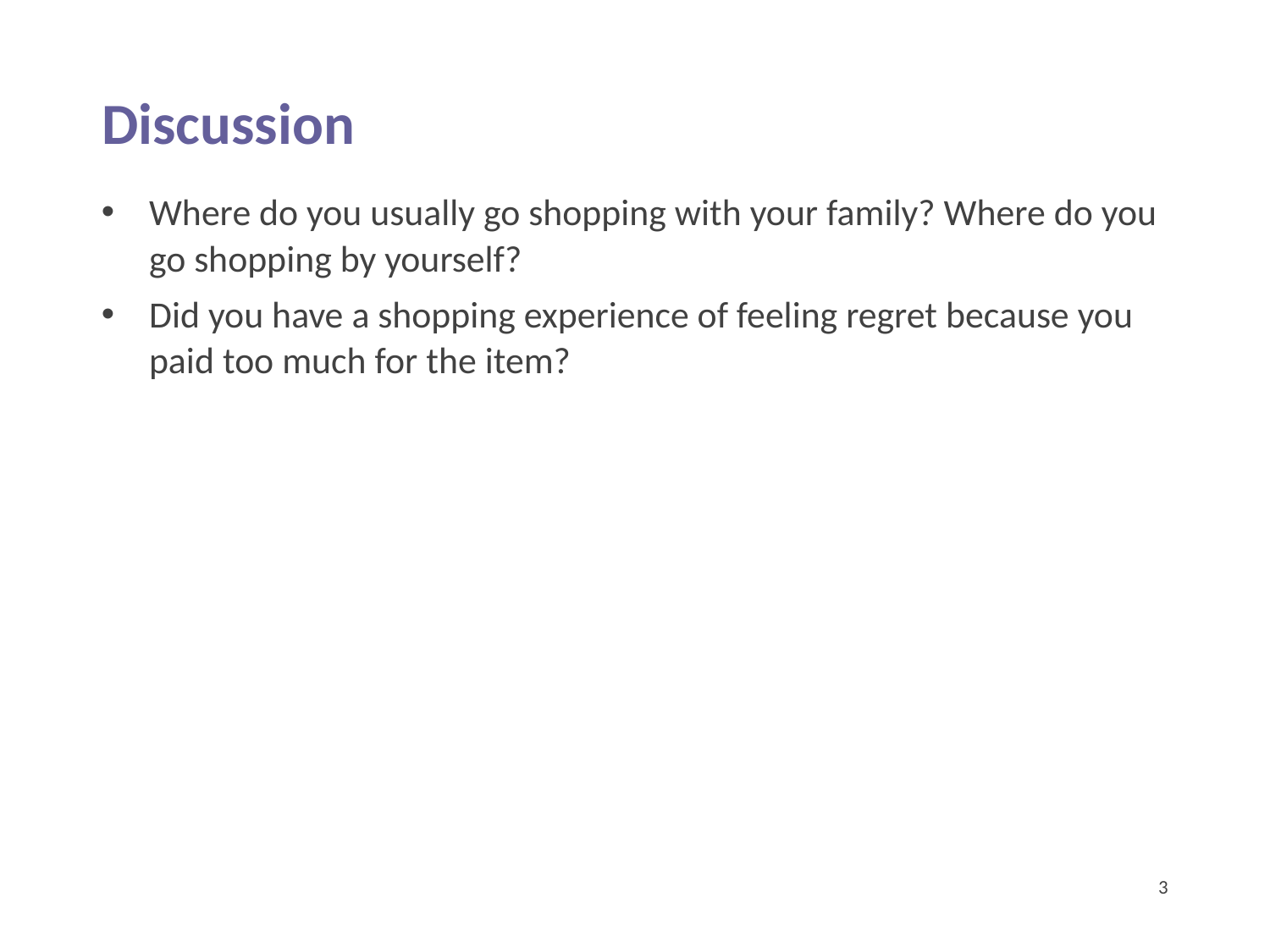

Discussion
Where do you usually go shopping with your family? Where do you go shopping by yourself?
Did you have a shopping experience of feeling regret because you paid too much for the item?
3